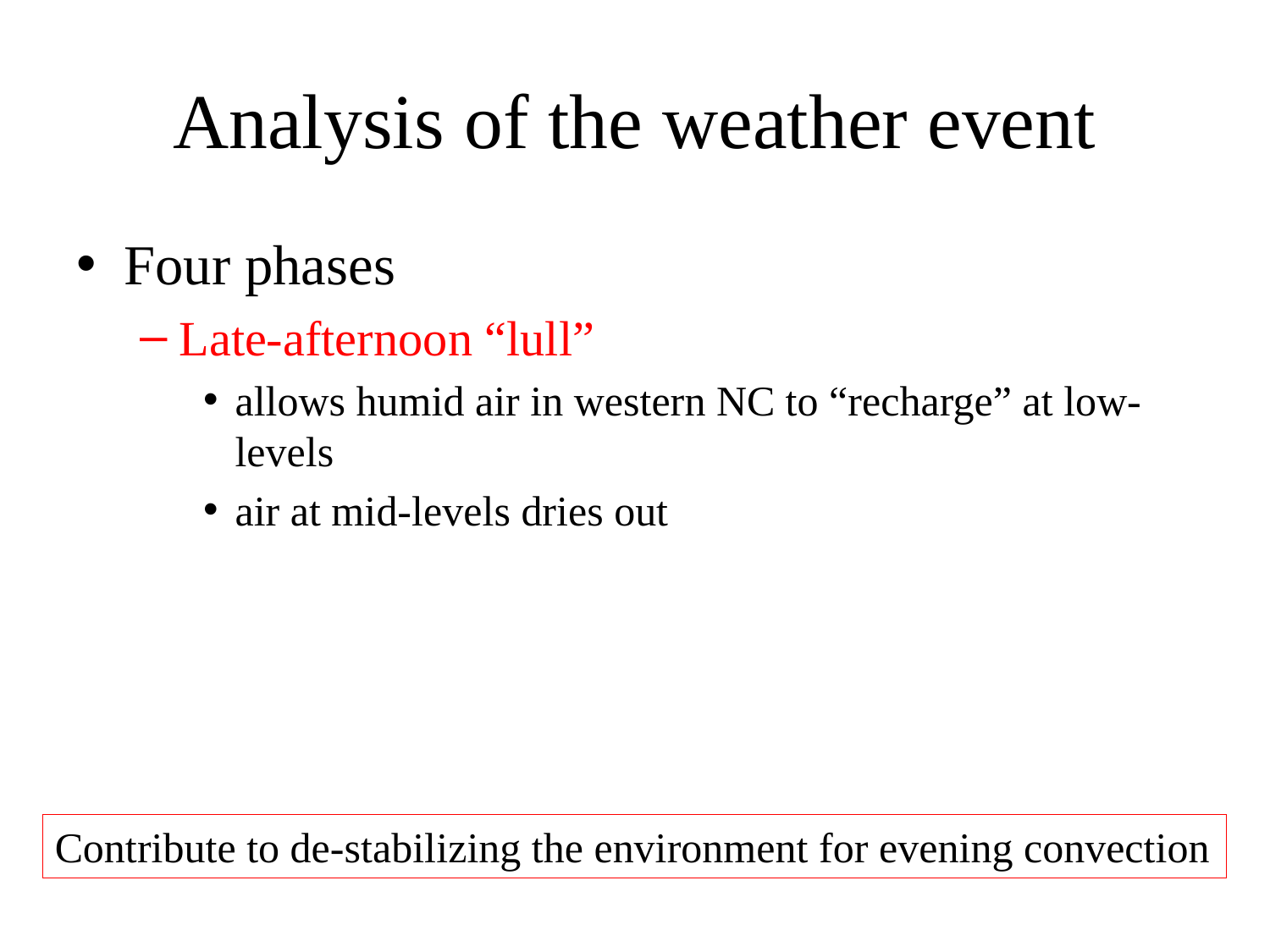

# Analysis of the weather event
Four phases
Late-afternoon “lull”
allows humid air in western NC to “recharge” at low-levels
air at mid-levels dries out
Contribute to de-stabilizing the environment for evening convection